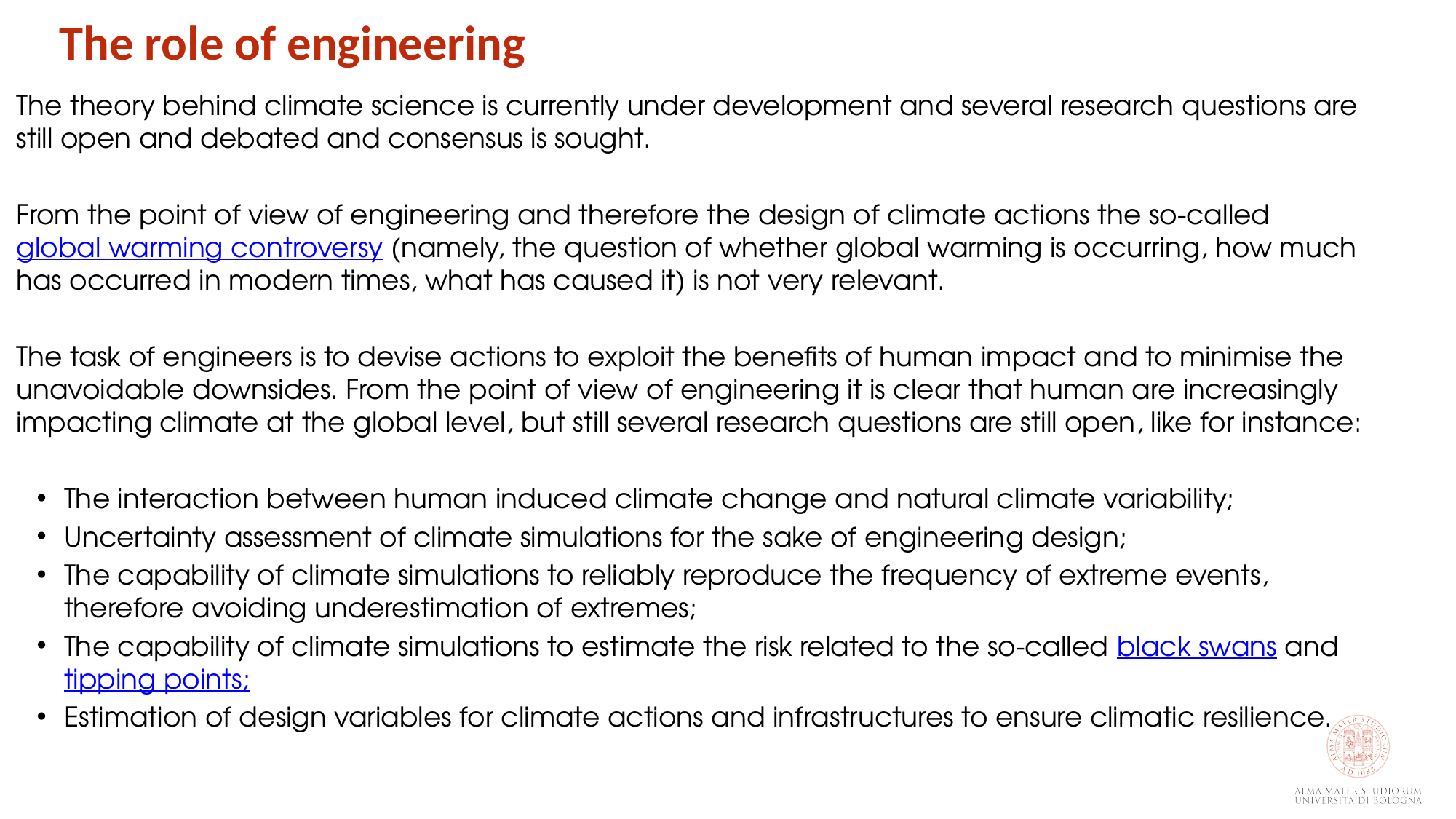

The role of engineering
The theory behind climate science is currently under development and several research questions are still open and debated and consensus is sought.

From the point of view of engineering and therefore the design of climate actions the so-called global warming controversy (namely, the question of whether global warming is occurring, how much has occurred in modern times, what has caused it) is not very relevant.

The task of engineers is to devise actions to exploit the benefits of human impact and to minimise the unavoidable downsides. From the point of view of engineering it is clear that human are increasingly impacting climate at the global level, but still several research questions are still open, like for instance:

The interaction between human induced climate change and natural climate variability;
Uncertainty assessment of climate simulations for the sake of engineering design;
The capability of climate simulations to reliably reproduce the frequency of extreme events, therefore avoiding underestimation of extremes;
The capability of climate simulations to estimate the risk related to the so-called black swans and tipping points;
Estimation of design variables for climate actions and infrastructures to ensure climatic resilience.